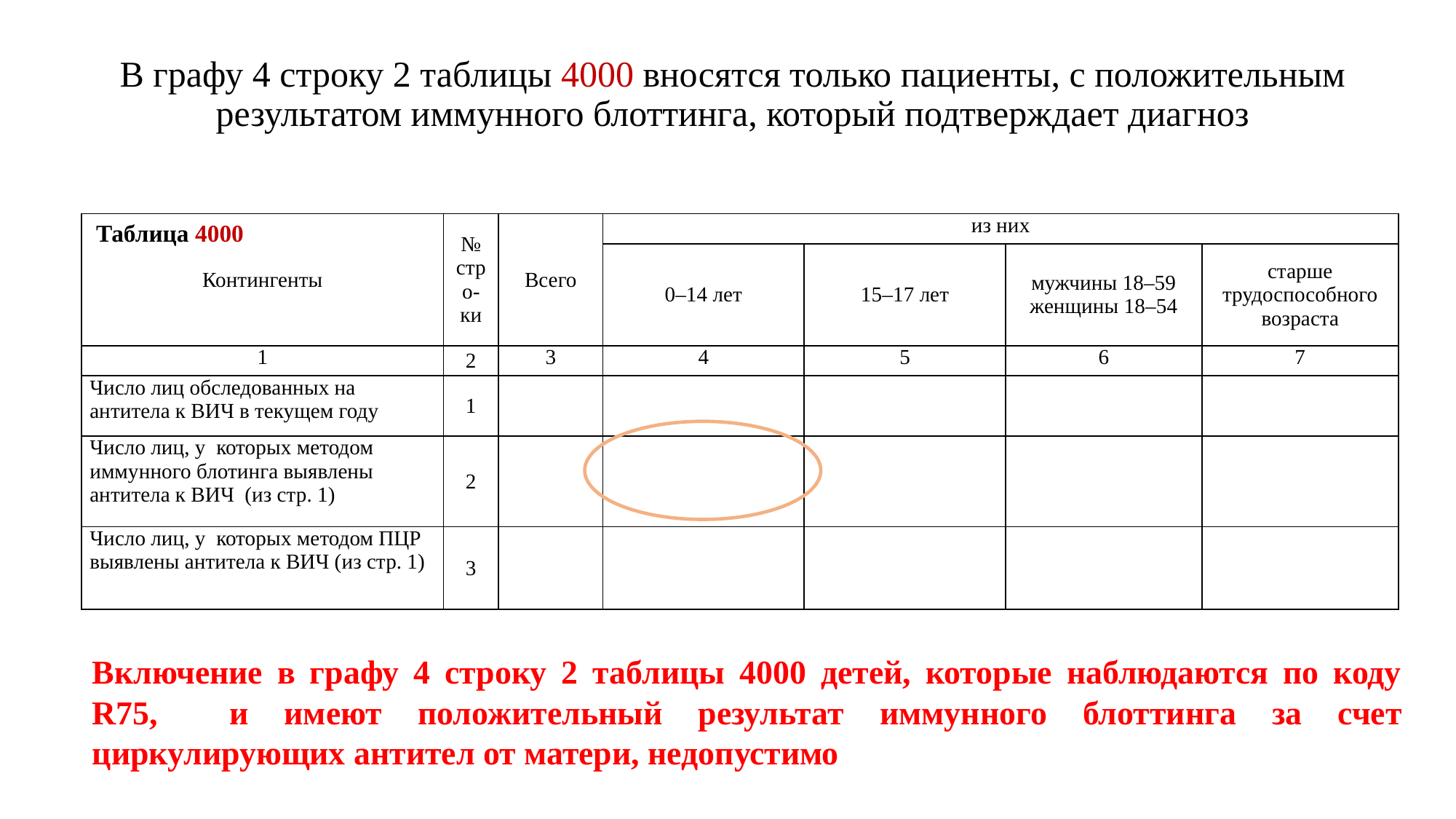

# В графу 4 строку 2 таблицы 4000 вносятся только пациенты, с положительным результатом иммунного блоттинга, который подтверждает диагноз
Таблица 4000
| Контингенты | № стро-ки | Всего | из них |  |  |  |
| --- | --- | --- | --- | --- | --- | --- |
|  |  |  | 0–14 лет | 15–17 лет | мужчины 18–59 женщины 18–54 | старше трудоспособного возраста |
| 1 | 2 | 3 | 4 | 5 | 6 | 7 |
| Число лиц обследованных на антитела к ВИЧ в текущем году | 1 |  |  |  |  |  |
| Число лиц, у которых методом иммунного блотинга выявлены антитела к ВИЧ (из стр. 1) | 2 |  |  |  |  |  |
| Число лиц, у которых методом ПЦР выявлены антитела к ВИЧ (из стр. 1) | 3 |  |  |  |  |  |

Включение в графу 4 строку 2 таблицы 4000 детей, которые наблюдаются по коду R75,  и имеют положительный результат иммунного блоттинга за счет циркулирующих антител от матери, недопустимо